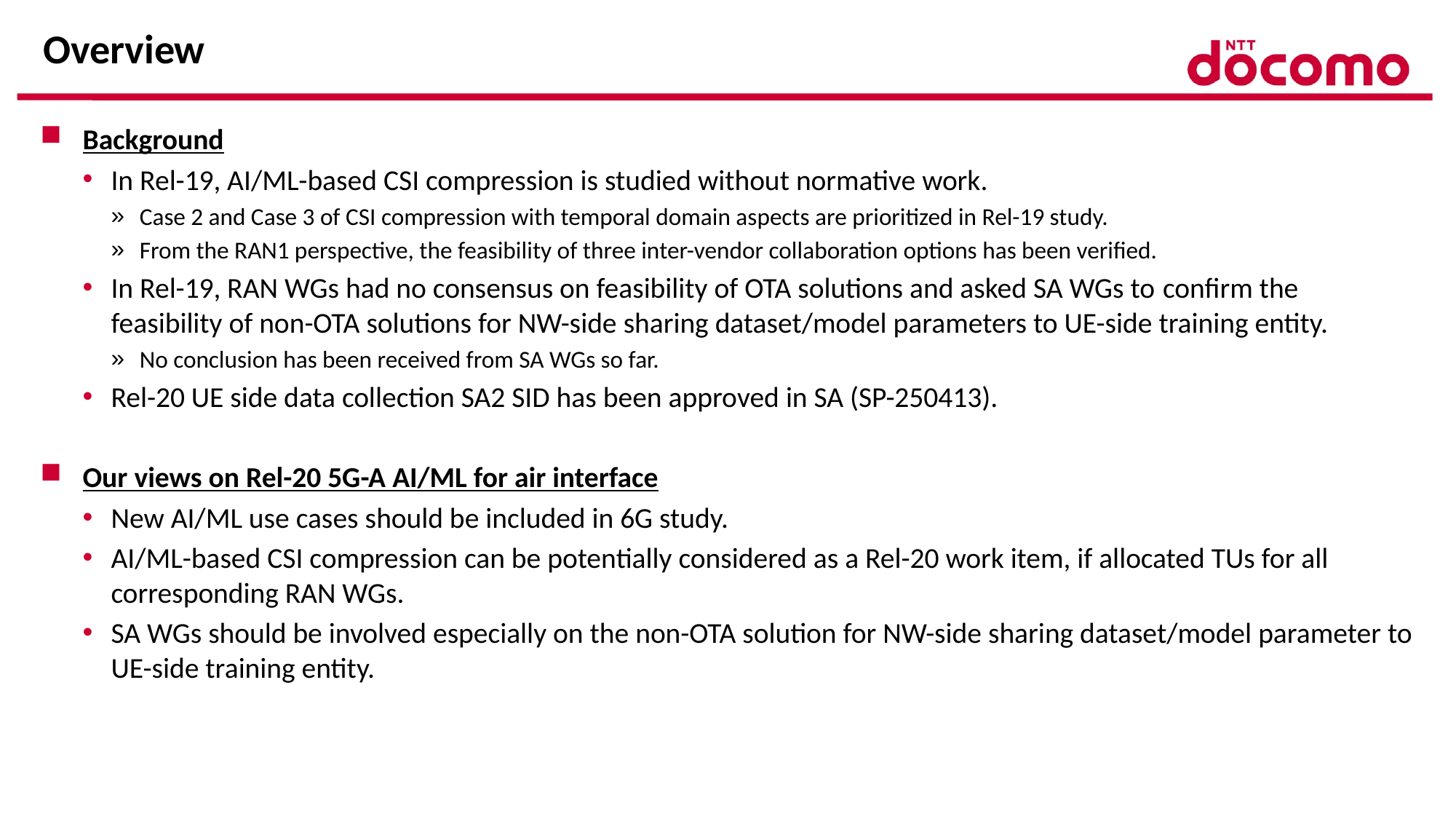

# Overview
Background
In Rel-19, AI/ML-based CSI compression is studied without normative work.
Case 2 and Case 3 of CSI compression with temporal domain aspects are prioritized in Rel-19 study.
From the RAN1 perspective, the feasibility of three inter-vendor collaboration options has been verified.
In Rel-19, RAN WGs had no consensus on feasibility of OTA solutions and asked SA WGs to confirm the feasibility of non-OTA solutions for NW-side sharing dataset/model parameters to UE-side training entity.
No conclusion has been received from SA WGs so far.
Rel-20 UE side data collection SA2 SID has been approved in SA (SP-250413).

Our views on Rel-20 5G-A AI/ML for air interface
New AI/ML use cases should be included in 6G study.
AI/ML-based CSI compression can be potentially considered as a Rel-20 work item, if allocated TUs for all corresponding RAN WGs.
SA WGs should be involved especially on the non-OTA solution for NW-side sharing dataset/model parameter to UE-side training entity.